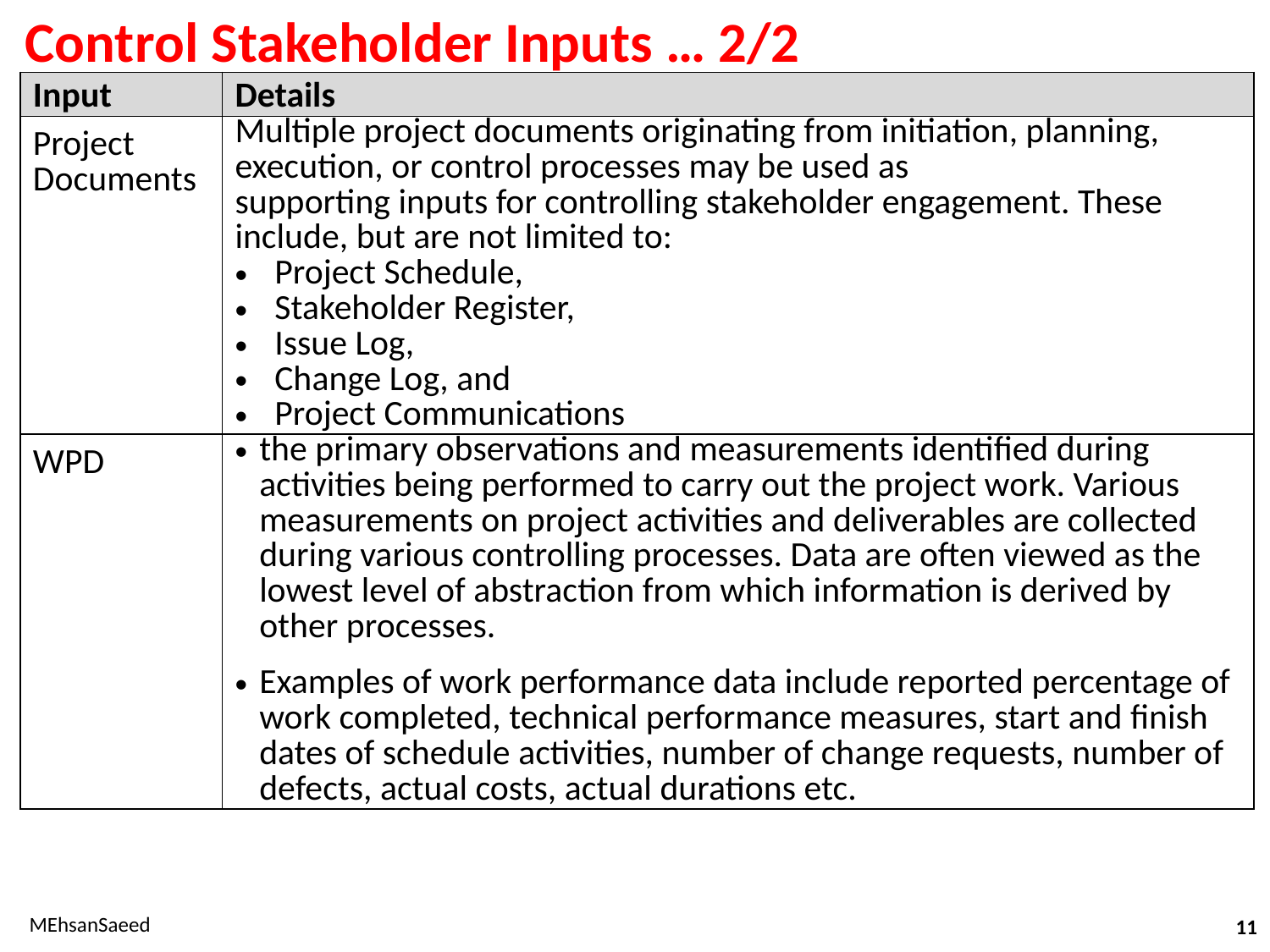

# Control Stakeholder Inputs … 2/2
| Input | Details |
| --- | --- |
| Project Documents | Multiple project documents originating from initiation, planning, execution, or control processes may be used as supporting inputs for controlling stakeholder engagement. These include, but are not limited to: Project Schedule, Stakeholder Register, Issue Log, Change Log, and Project Communications |
| WPD | the primary observations and measurements identified during activities being performed to carry out the project work. Various measurements on project activities and deliverables are collected during various controlling processes. Data are often viewed as the lowest level of abstraction from which information is derived by other processes. Examples of work performance data include reported percentage of work completed, technical performance measures, start and finish dates of schedule activities, number of change requests, number of defects, actual costs, actual durations etc. |
MEhsanSaeed
11